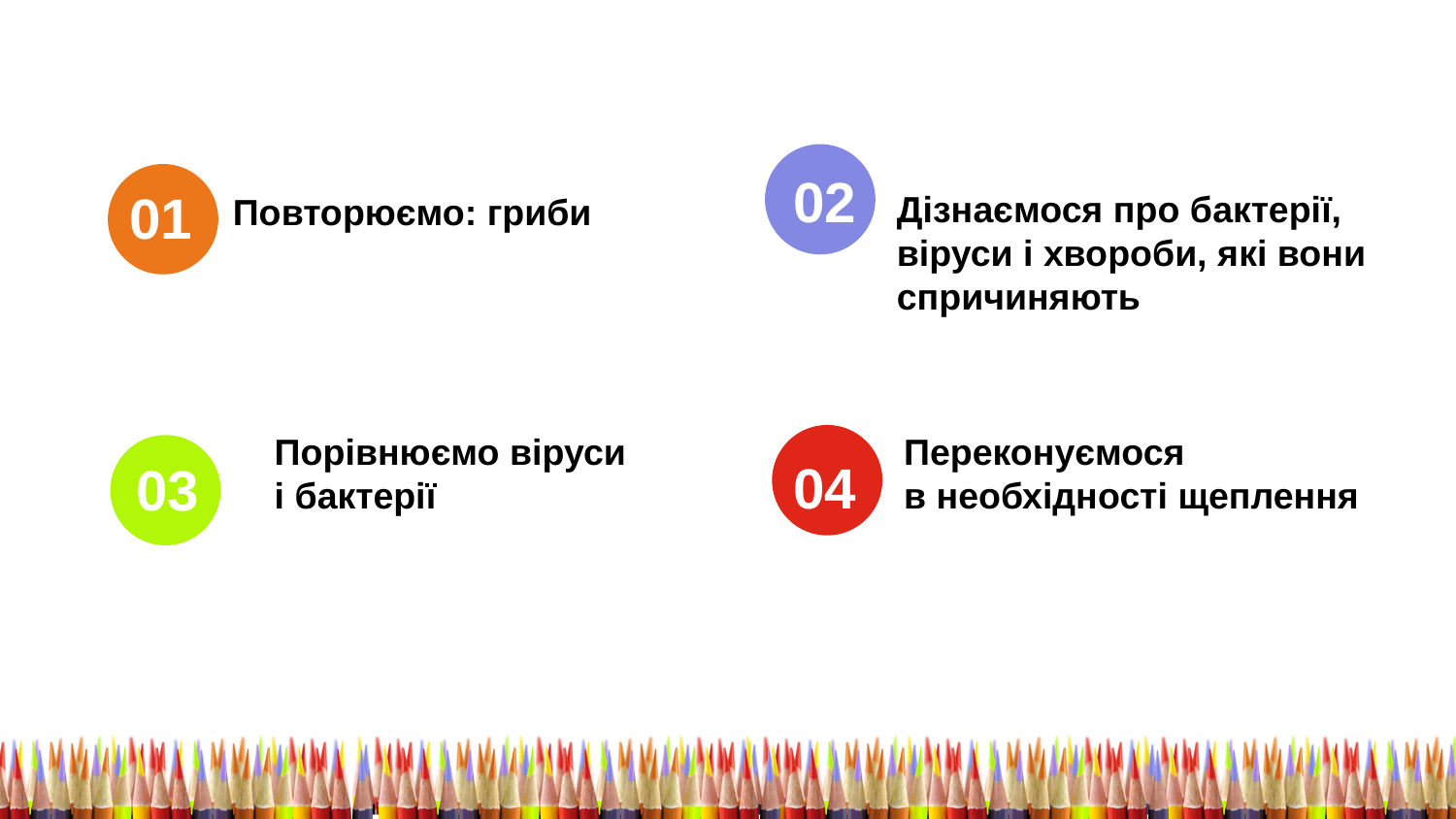

02
Дізнаємося про бактерії,
віруси і хвороби, які вони спричиняють
01
Повторюємо: гриби
Порівнюємо віруси
і бактерії
Переконуємося
в необхідності щеплення

04
03